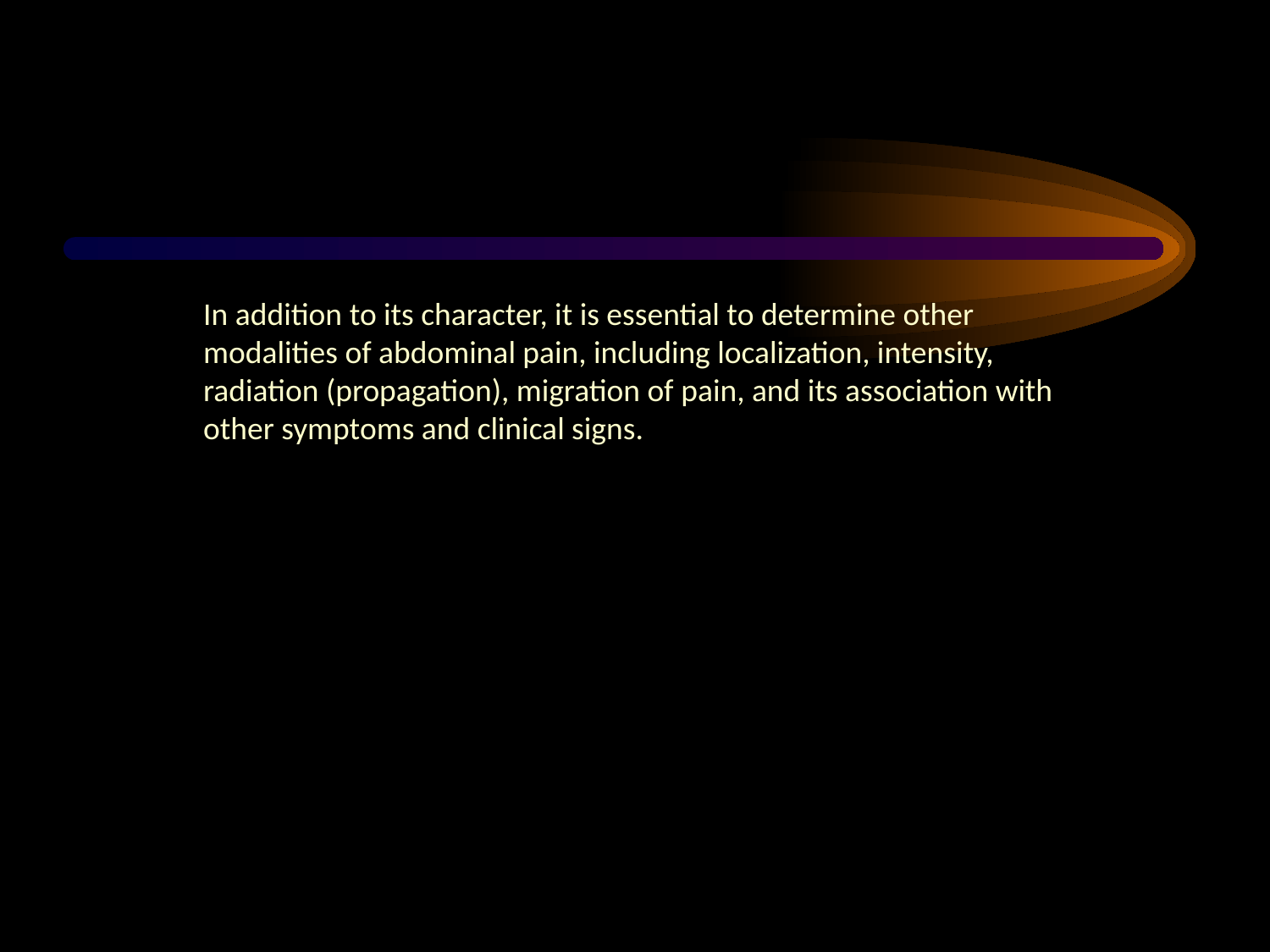

#
In addition to its character, it is essential to determine other modalities of abdominal pain, including localization, intensity, radiation (propagation), migration of pain, and its association with other symptoms and clinical signs.